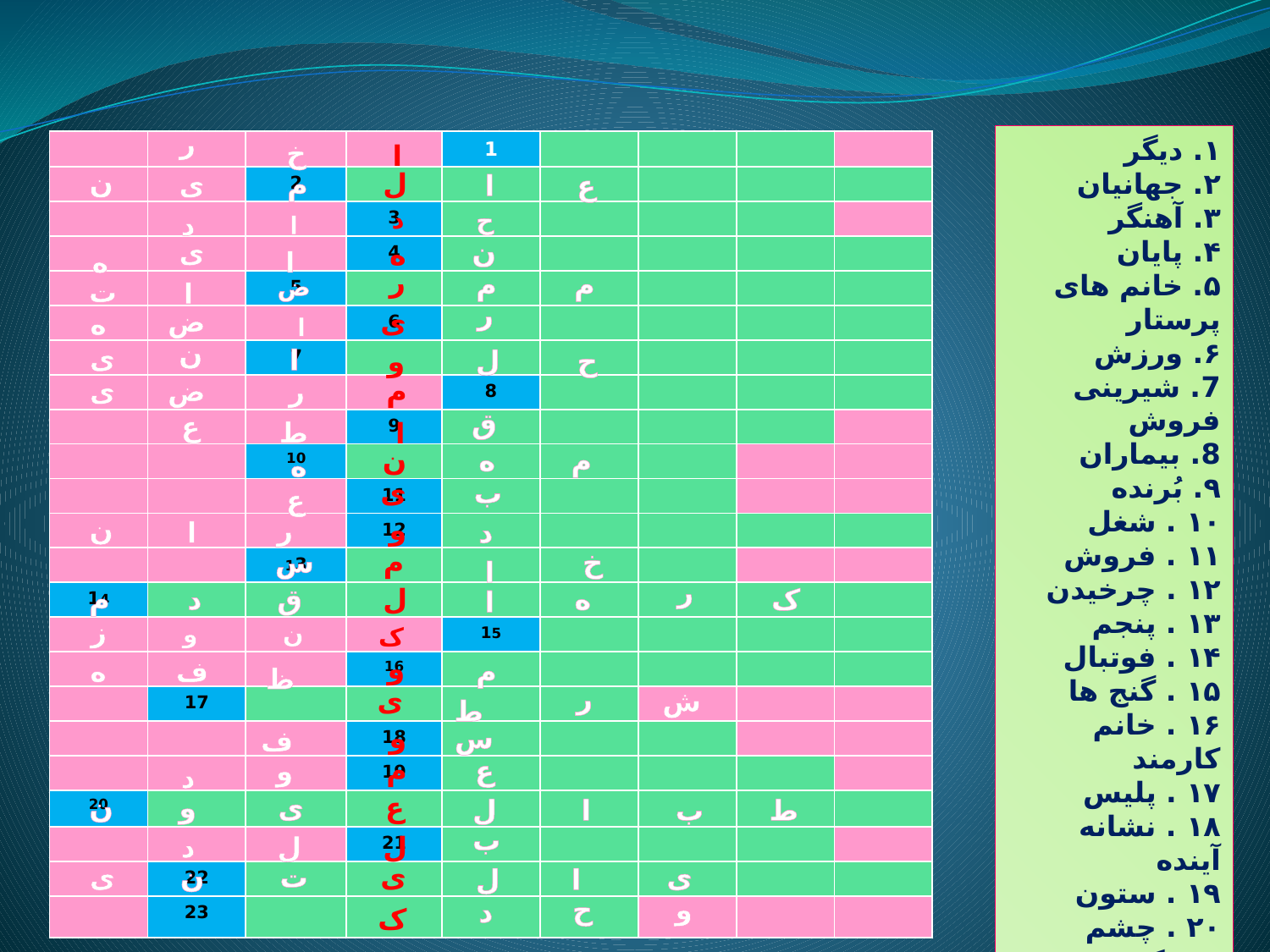

ر
۱. ديگر
۲. جهانيان
۳. آهنگر
۴. پايان
۵. خانم های پرستار
۶. ورزش
7. شیرينی فروش
8. بیماران
۹. بُرنده
۱۰ . شغل
۱۱ . فروش
۱۲ . چرخيدن
۱۳ . پنجم
۱۴ . فوتبال
۱۵ . گنج ها
۱۶ . خانم كارمند
۱۷ . پليس
۱۸ . نشانه آينده
۱۹ . ستون
۲۰ . چشم پزشكی
۲۱ . کشور، شهرها
۲۲ . ای کاش من
۲۳ . تو به تنهايی
خ
|  |  |  |  | 1 |  |  |  |  |
| --- | --- | --- | --- | --- | --- | --- | --- | --- |
|  |  | 2 |  |  |  |  |  |  |
|  |  |  | 3 |  |  |  |  |  |
|  |  |  | 4 |  |  |  |  |  |
|  |  | 5 |  |  |  |  |  |  |
|  |  |  | 6 |  |  |  |  |  |
|  |  | 7 |  |  |  |  |  |  |
|  |  |  |  | 8 |  |  |  |  |
|  |  |  | 9 |  |  |  |  |  |
|  |  | 10 |  |  |  |  |  |  |
|  |  |  | 11 |  |  |  |  |  |
|  |  |  | 12 |  |  |  |  |  |
|  |  | 13 |  |  |  |  |  |  |
| 14 |  |  |  |  |  |  |  |  |
|  |  |  |  | 15 |  |  |  |  |
|  |  |  | 16 |  |  |  |  |  |
|  | 17 |  |  |  |  |  |  |  |
|  |  |  | 18 |  |  |  |  |  |
|  |  |  | 19 |  |  |  |  |  |
| 20 |  |  |  |  |  |  |  |  |
|  |  |  | 21 |  |  |  |  |  |
|  | 22 |  |  |  |  |  |  |  |
|  | 23 |  |  |  |  |  |  |  |
ا
ن
ل
ی
م
ا
ع
د
ح
د
ا
ی
ن
ه
ه
ا
ر
م
م
ض
ت
ا
ر
ض
ی
ه
ا
ن
ی
ا
ل
ح
و
ی
ض
ر
م
ق
ع
ط
ا
ن
ه
م
ه
ی
ب
ع
ن
ر
و
ا
د
س
م
خ
ا
ر
م
د
ق
ل
ه
ک
ا
ز
و
ن
ک
و
ه
ف
م
ظ
ر
ی
ش
ط
و
س
ف
و
م
ع
د
ن
و
ی
ع
ل
ا
ب
ط
ب
د
ل
ل
ی
ن
ت
ی
ی
ل
ا
ح
و
د
ک